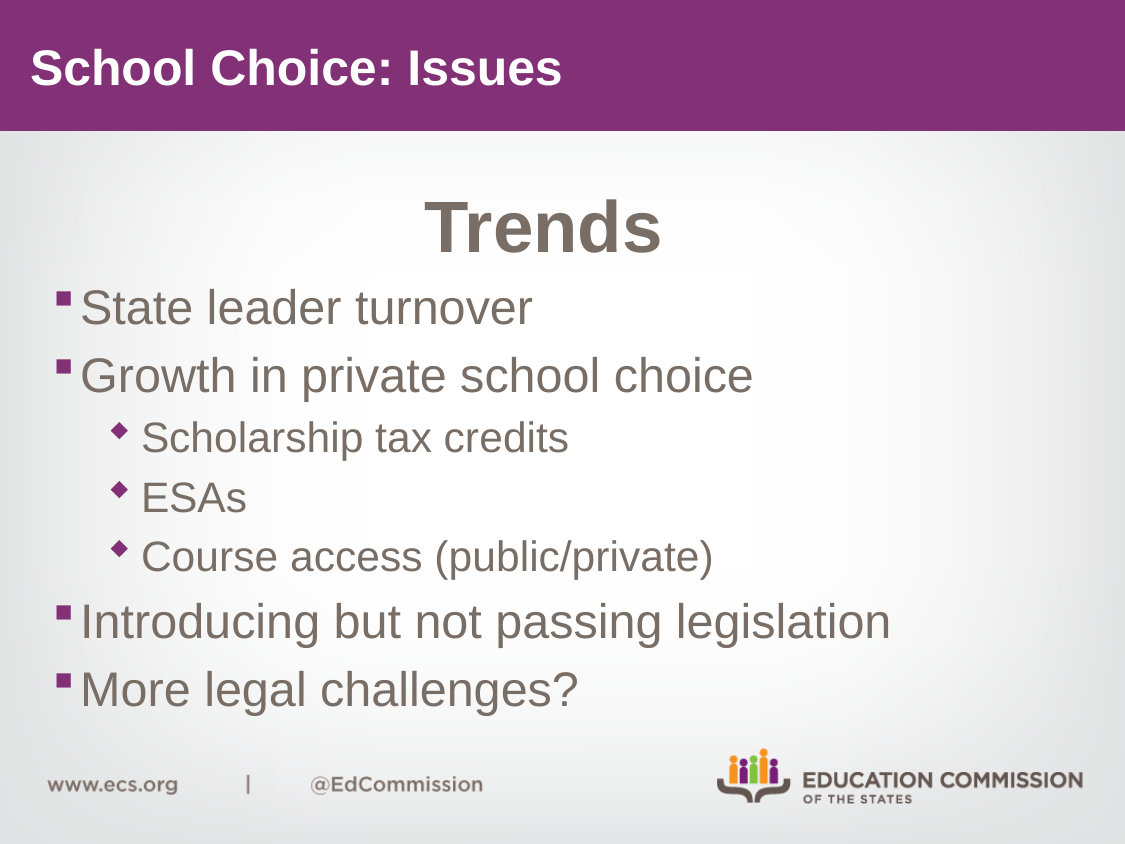

#
School Choice: Issues
Trends
State leader turnover
Growth in private school choice
Scholarship tax credits
ESAs
Course access (public/private)
Introducing but not passing legislation
More legal challenges?